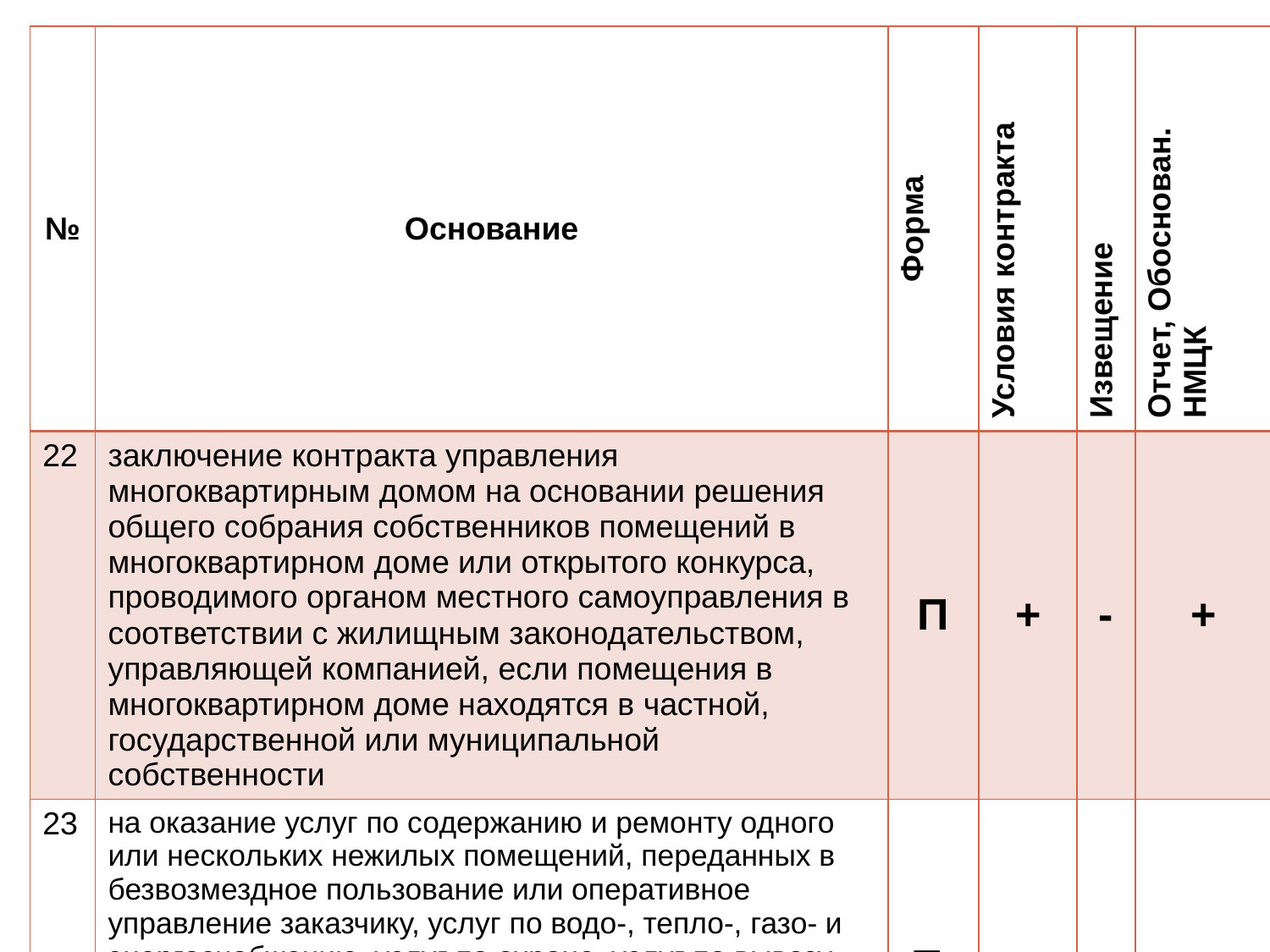

| № | Основание | Форма | Условия контракта | Извещение | Отчет, Обоснован. НМЦК |
| --- | --- | --- | --- | --- | --- |
| 22 | заключение контракта управления многоквартирным домом на основании решения общего собрания собственников помещений в многоквартирном доме или открытого конкурса, проводимого органом местного самоуправления в соответствии с жилищным законодательством, управляющей компанией, если помещения в многоквартирном доме находятся в частной, государственной или муниципальной собственности | П | + | - | + |
| 23 | на оказание услуг по содержанию и ремонту одного или нескольких нежилых помещений, переданных в безвозмездное пользование или оперативное управление заказчику, услуг по водо-, тепло-, газо- и энергоснабжению, услуг по охране, услуг по вывозу бытовых отходов в случае, если данные услуги оказываются другому лицу или другим лицам, пользующимся нежилыми помещениями, находящимися в здании, в котором расположены помещения, переданные заказчику в безвозмездное пользование или оперативное управление | П,У | + | - | + |